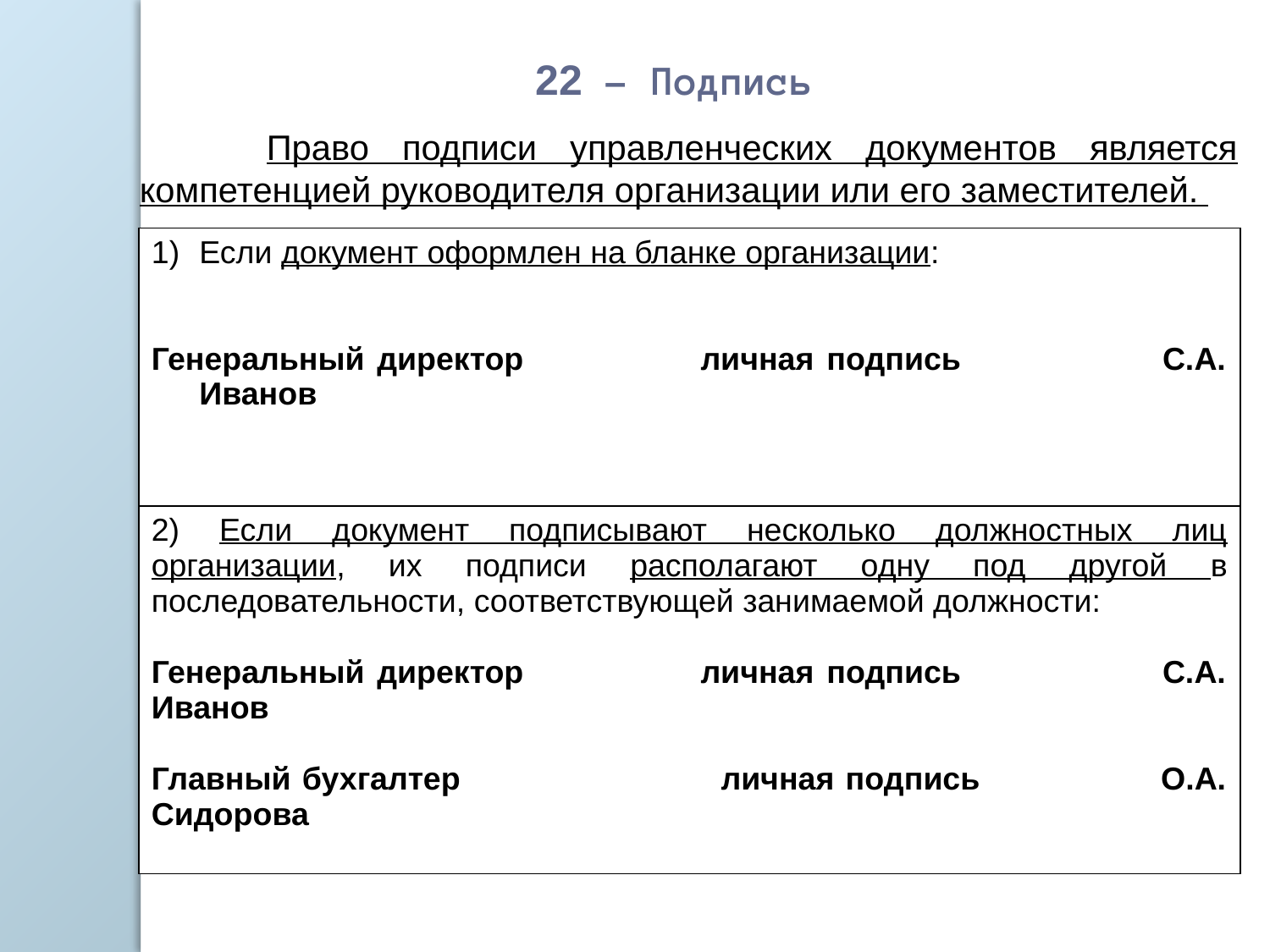

22 - Подпись
	Право подписи управленческих документов является компетенцией руководителя организации или его заместителей.
| Если документ оформлен на бланке организации: Генеральный директор личная подпись С.А. Иванов |
| --- |
| 2) Если документ подписывают несколько должностных лиц организации, их подписи располагают одну под другой в последовательности, соответствующей занимаемой должности: Генеральный директор личная подпись С.А. Иванов Главный бухгалтер личная подпись О.А. Сидорова |